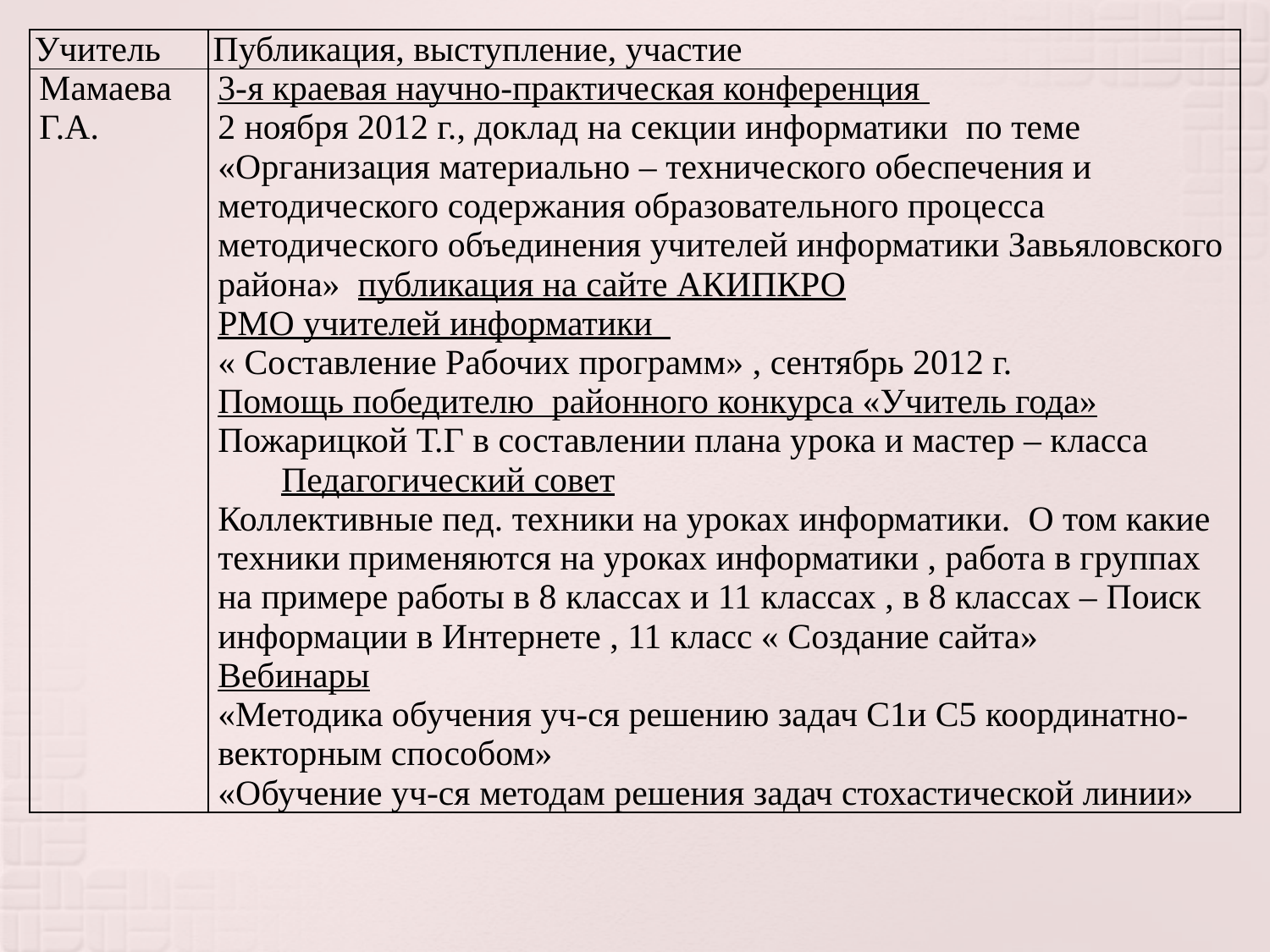

| Учитель | Публикация, выступление, участие |
| --- | --- |
| Мамаева Г.А. | 3-я краевая научно-практическая конференция 2 ноября 2012 г., доклад на секции информатики по теме «Организация материально – технического обеспечения и методического содержания образовательного процесса методического объединения учителей информатики Завьяловского района» публикация на сайте АКИПКРО РМО учителей информатики « Составление Рабочих программ» , сентябрь 2012 г. Помощь победителю районного конкурса «Учитель года» Пожарицкой Т.Г в составлении плана урока и мастер – класса Педагогический совет Коллективные пед. техники на уроках информатики. О том какие техники применяются на уроках информатики , работа в группах на примере работы в 8 классах и 11 классах , в 8 классах – Поиск информации в Интернете , 11 класс « Создание сайта» Вебинары «Методика обучения уч-ся решению задач С1и С5 координатно-векторным способом» «Обучение уч-ся методам решения задач стохастической линии» |